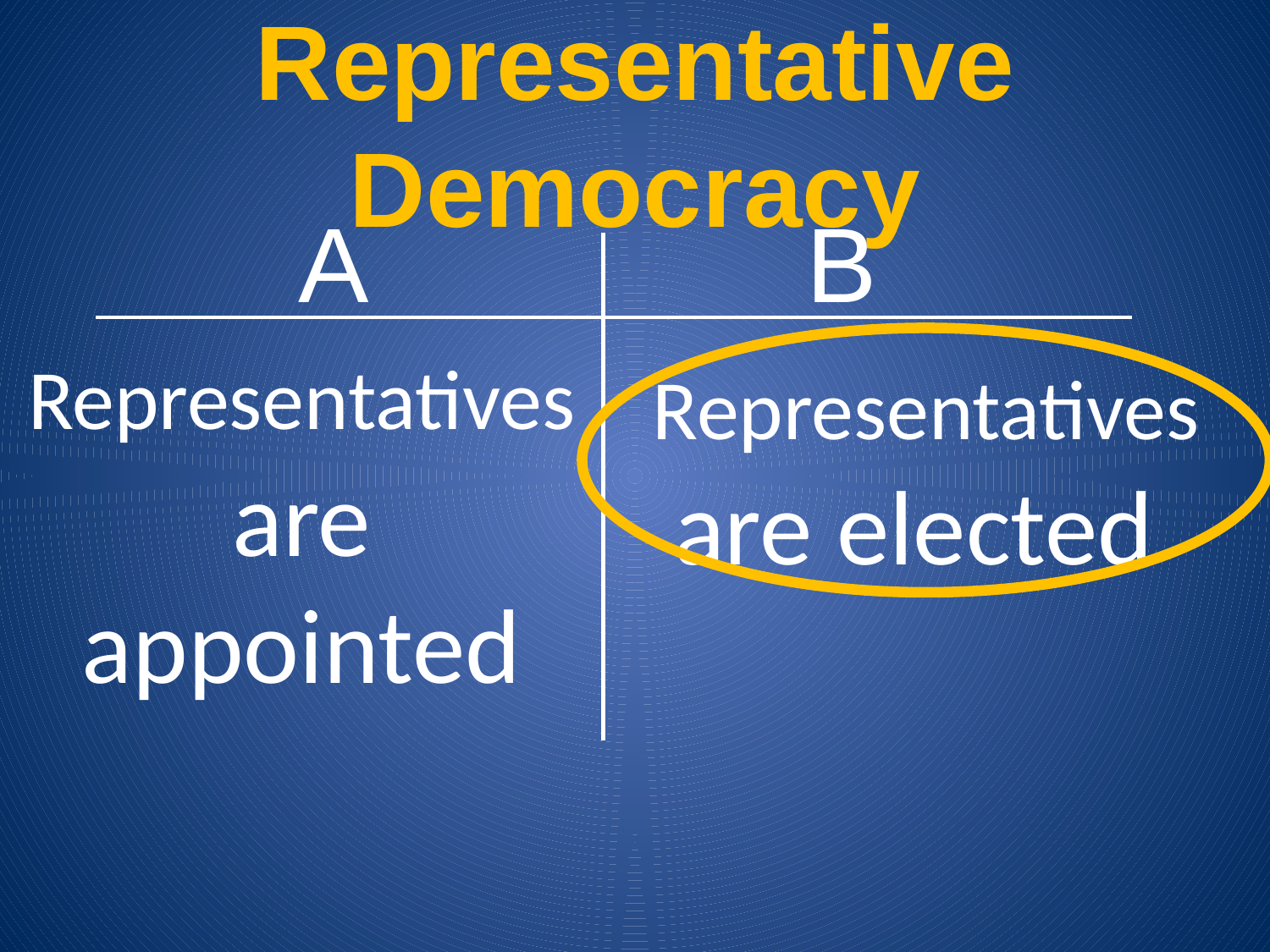

# Representative Democracy
A
B
Representatives are appointed

Representatives are elected